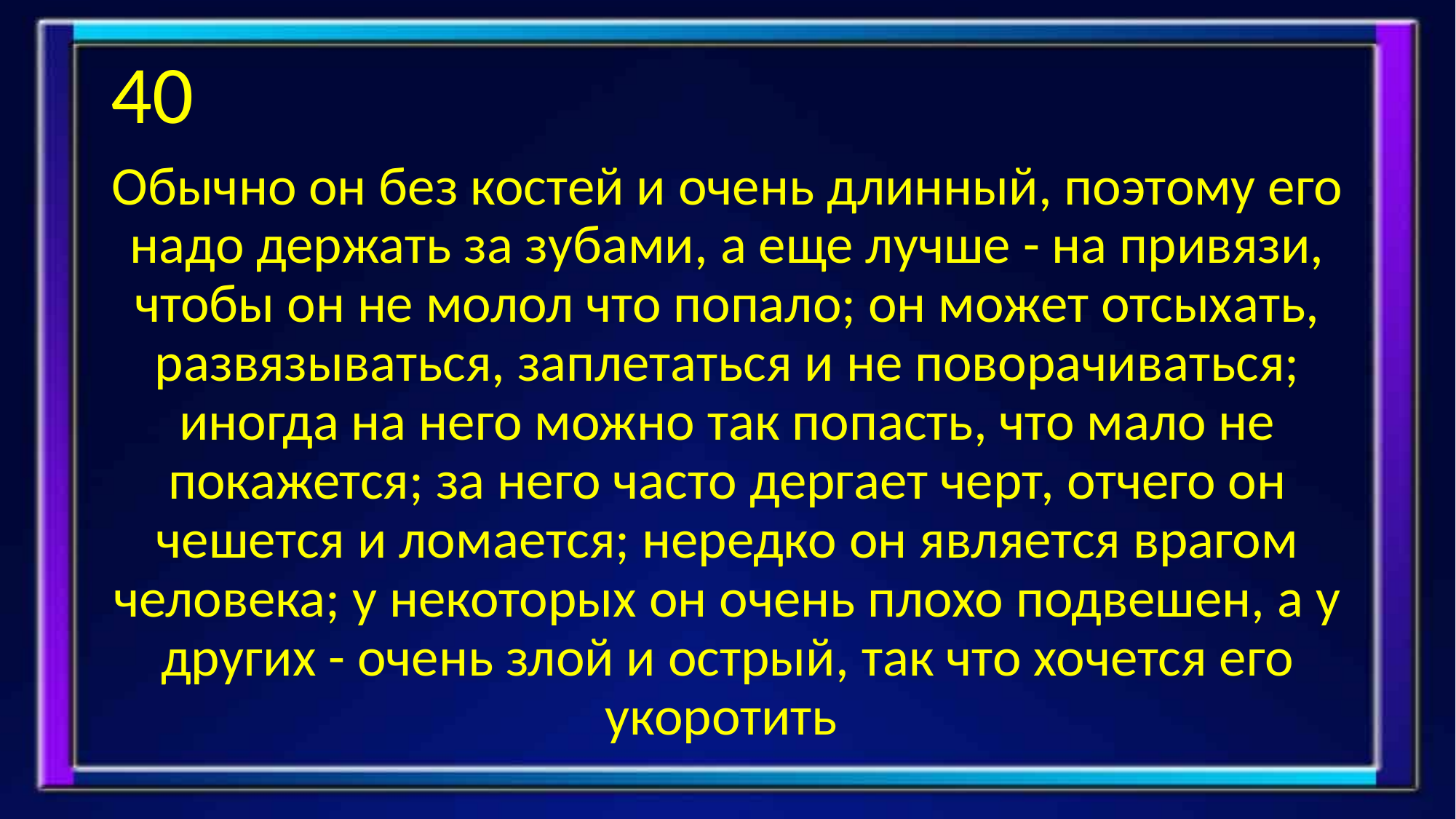

# 40
Обычно он без костей и очень длинный, поэтому его надо держать за зубами, а еще лучше - на привязи, чтобы он не молол что попало; он может отсыхать, развязываться, заплетаться и не поворачиваться; иногда на него можно так попасть, что мало не покажется; за него часто дергает черт, отчего он чешется и ломается; нередко он является врагом человека; у некоторых он очень плохо подвешен, а у других - очень злой и острый, так что хочется его укоротить